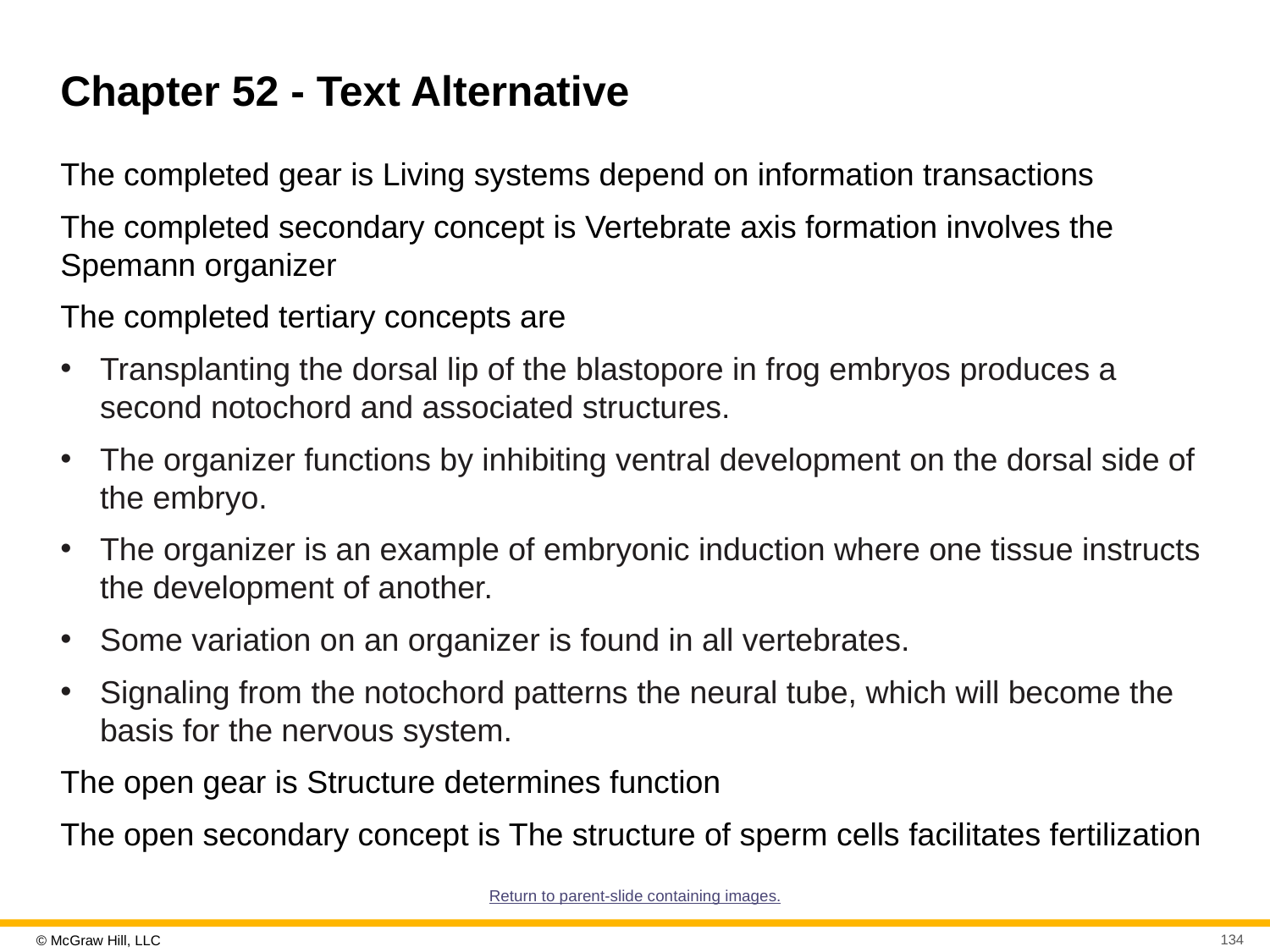

# Chapter 52 - Text Alternative
The completed gear is Living systems depend on information transactions
The completed secondary concept is Vertebrate axis formation involves the Spemann organizer
The completed tertiary concepts are
Transplanting the dorsal lip of the blastopore in frog embryos produces a second notochord and associated structures.
The organizer functions by inhibiting ventral development on the dorsal side of the embryo.
The organizer is an example of embryonic induction where one tissue instructs the development of another.
Some variation on an organizer is found in all vertebrates.
Signaling from the notochord patterns the neural tube, which will become the basis for the nervous system.
The open gear is Structure determines function
The open secondary concept is The structure of sperm cells facilitates fertilization
Return to parent-slide containing images.
134